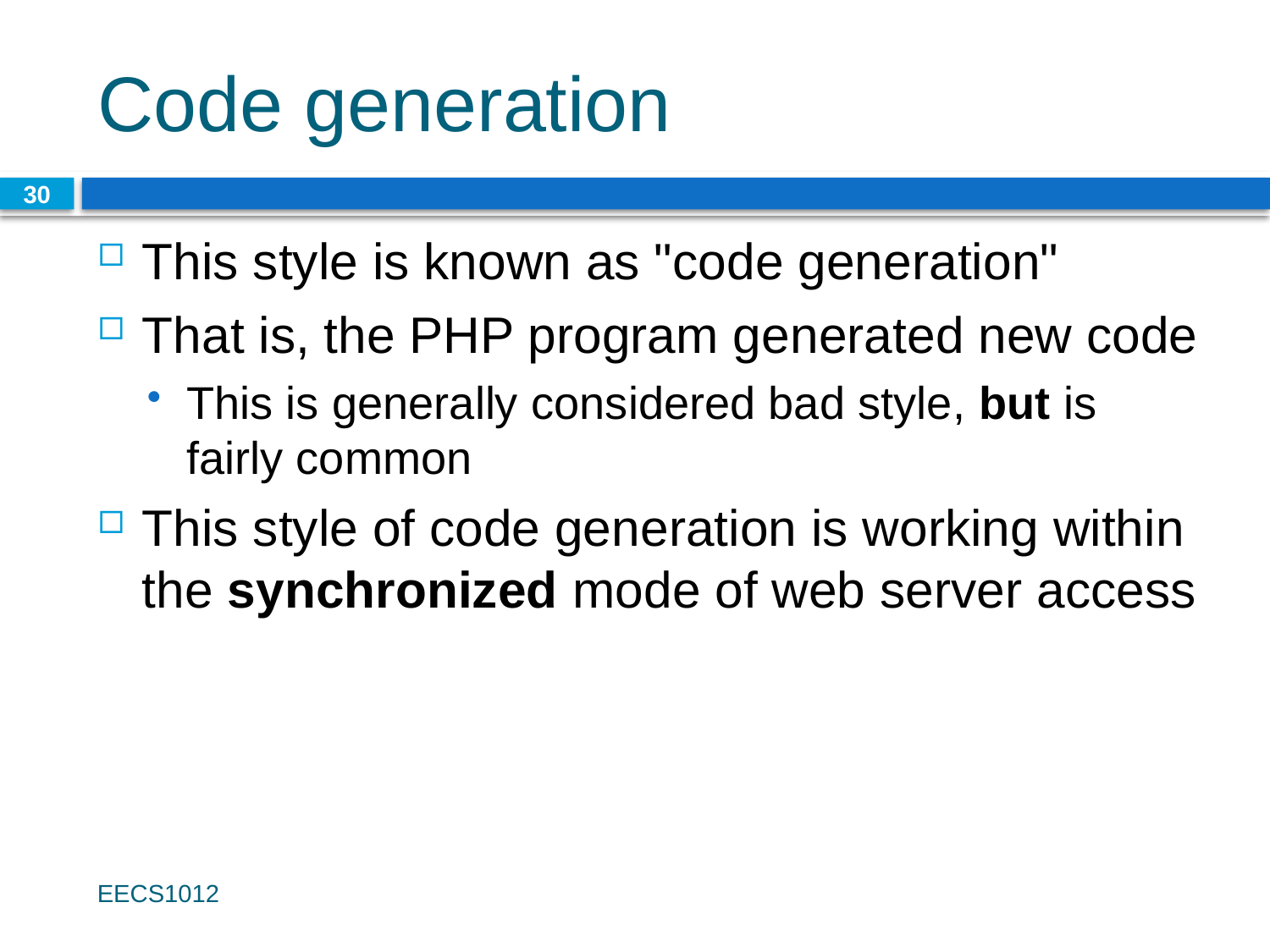

# Code generation
30
This style is known as "code generation"
That is, the PHP program generated new code
This is generally considered bad style, but is fairly common
This style of code generation is working within the synchronized mode of web server access

EECS1012